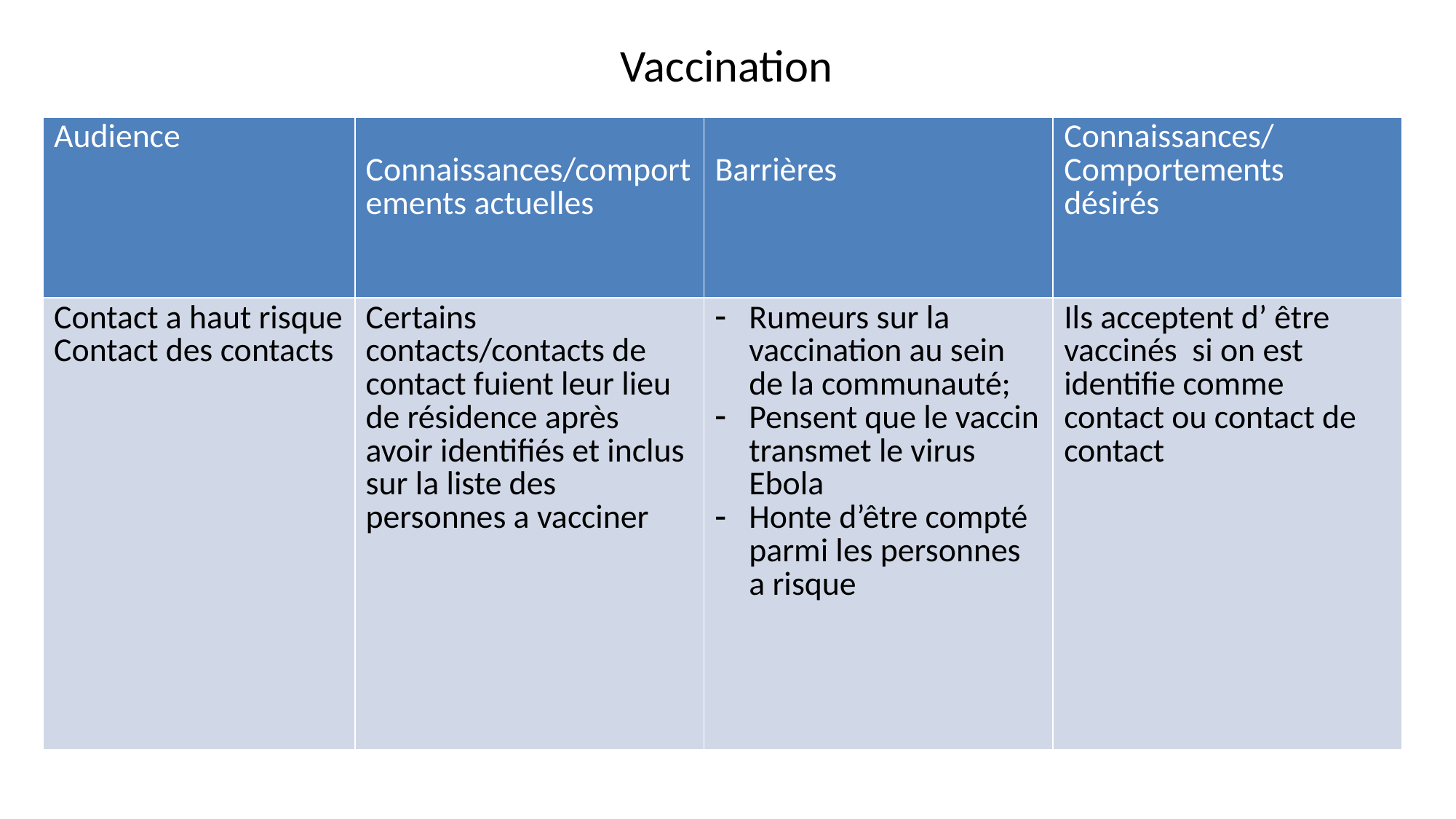

# Vaccination
| Audience | Connaissances/comportements actuelles | Barrières | Connaissances/ Comportements désirés |
| --- | --- | --- | --- |
| Contact a haut risque Contact des contacts | Certains contacts/contacts de contact fuient leur lieu de résidence après avoir identifiés et inclus sur la liste des personnes a vacciner | Rumeurs sur la vaccination au sein de la communauté; Pensent que le vaccin transmet le virus Ebola Honte d’être compté parmi les personnes a risque | Ils acceptent d’ être vaccinés si on est identifie comme contact ou contact de contact |